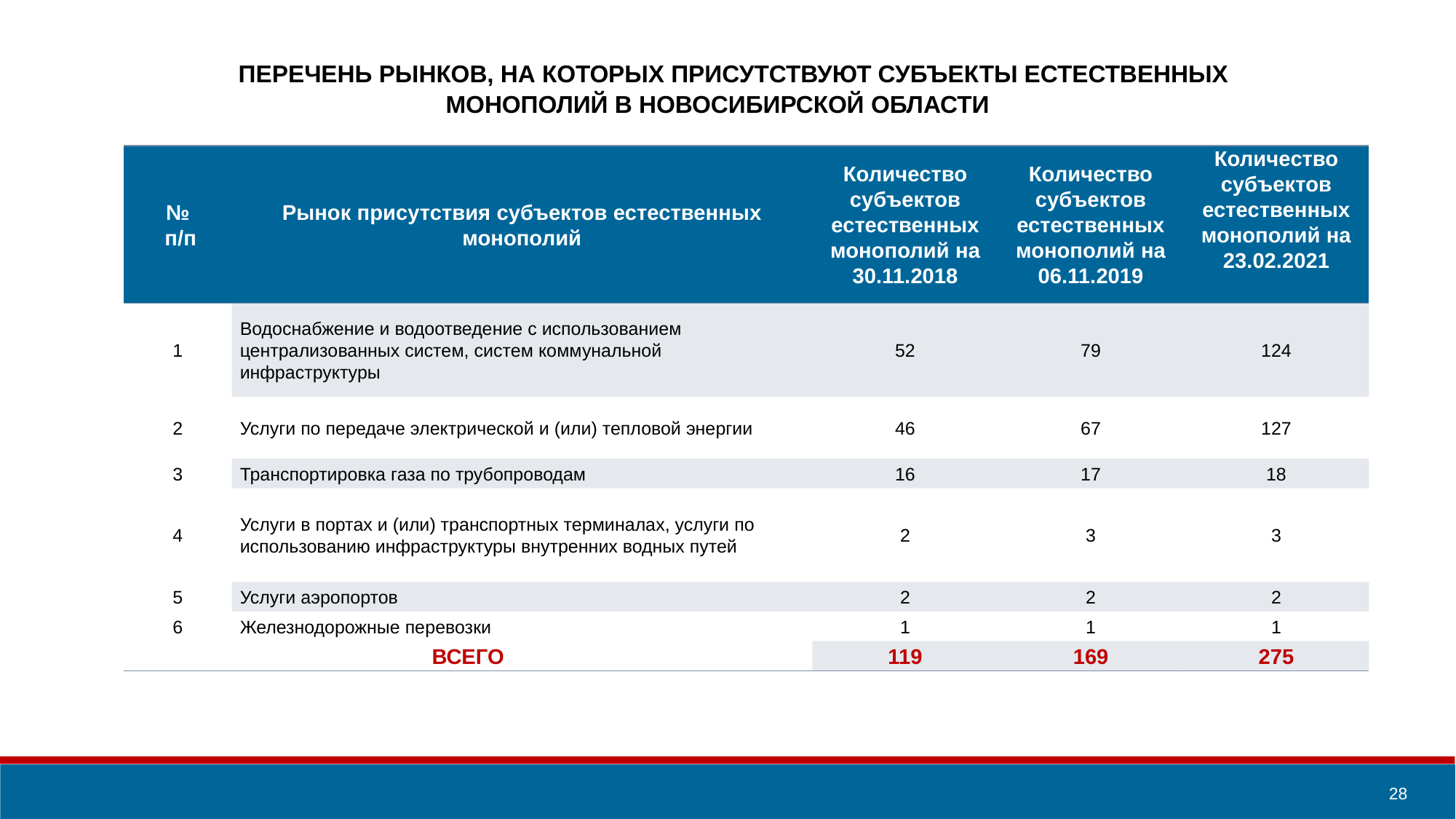

ПЕРЕЧЕНЬ РЫНКОВ, НА КОТОРЫХ ПРИСУТСТВУЮТ СУБЪЕКТЫ ЕСТЕСТВЕННЫХ МОНОПОЛИЙ В НОВОСИБИРСКОЙ ОБЛАСТИ
| № п/п | Рынок присутствия субъектов естественных монополий | Количество субъектов естественных монополий на 30.11.2018 | Количество субъектов естественных монополий на 06.11.2019 | Количество субъектов естественных монополий на 23.02.2021 |
| --- | --- | --- | --- | --- |
| 1 | Водоснабжение и водоотведение с использованием централизованных систем, систем коммунальной инфраструктуры | 52 | 79 | 124 |
| 2 | Услуги по передаче электрической и (или) тепловой энергии | 46 | 67 | 127 |
| 3 | Транспортировка газа по трубопроводам | 16 | 17 | 18 |
| 4 | Услуги в портах и (или) транспортных терминалах, услуги по использованию инфраструктуры внутренних водных путей | 2 | 3 | 3 |
| 5 | Услуги аэропортов | 2 | 2 | 2 |
| 6 | Железнодорожные перевозки | 1 | 1 | 1 |
| ВСЕГО |  | 119 | 169 | 275 |
28